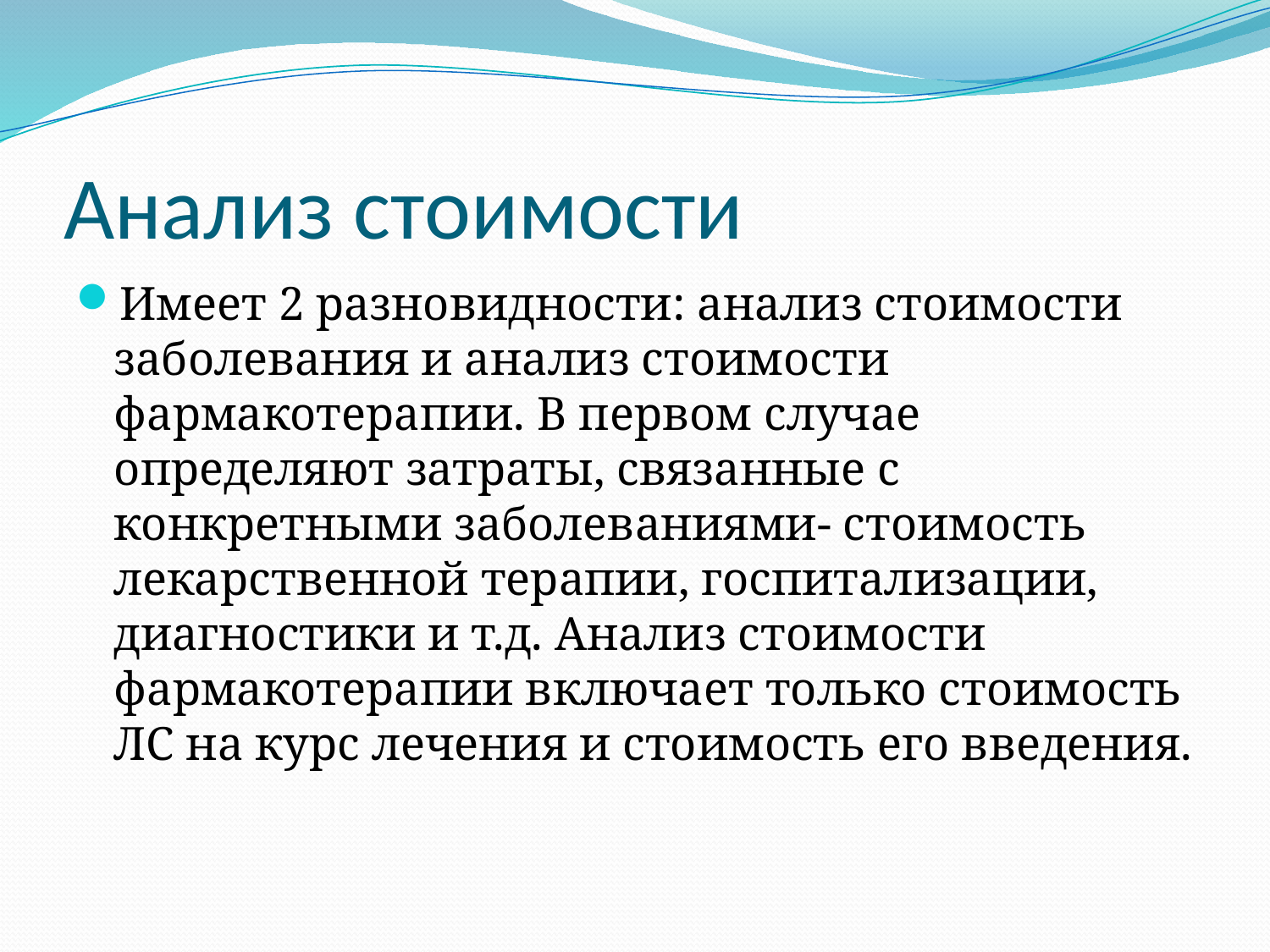

# Анализ стоимости
Имеет 2 разновидности: анализ стоимости заболевания и анализ стоимости фармакотерапии. В первом случае определяют затраты, связанные с конкретными заболеваниями- стоимость лекарственной терапии, госпитализации, диагностики и т.д. Анализ стоимости фармакотерапии включает только стоимость ЛС на курс лечения и стоимость его введения.